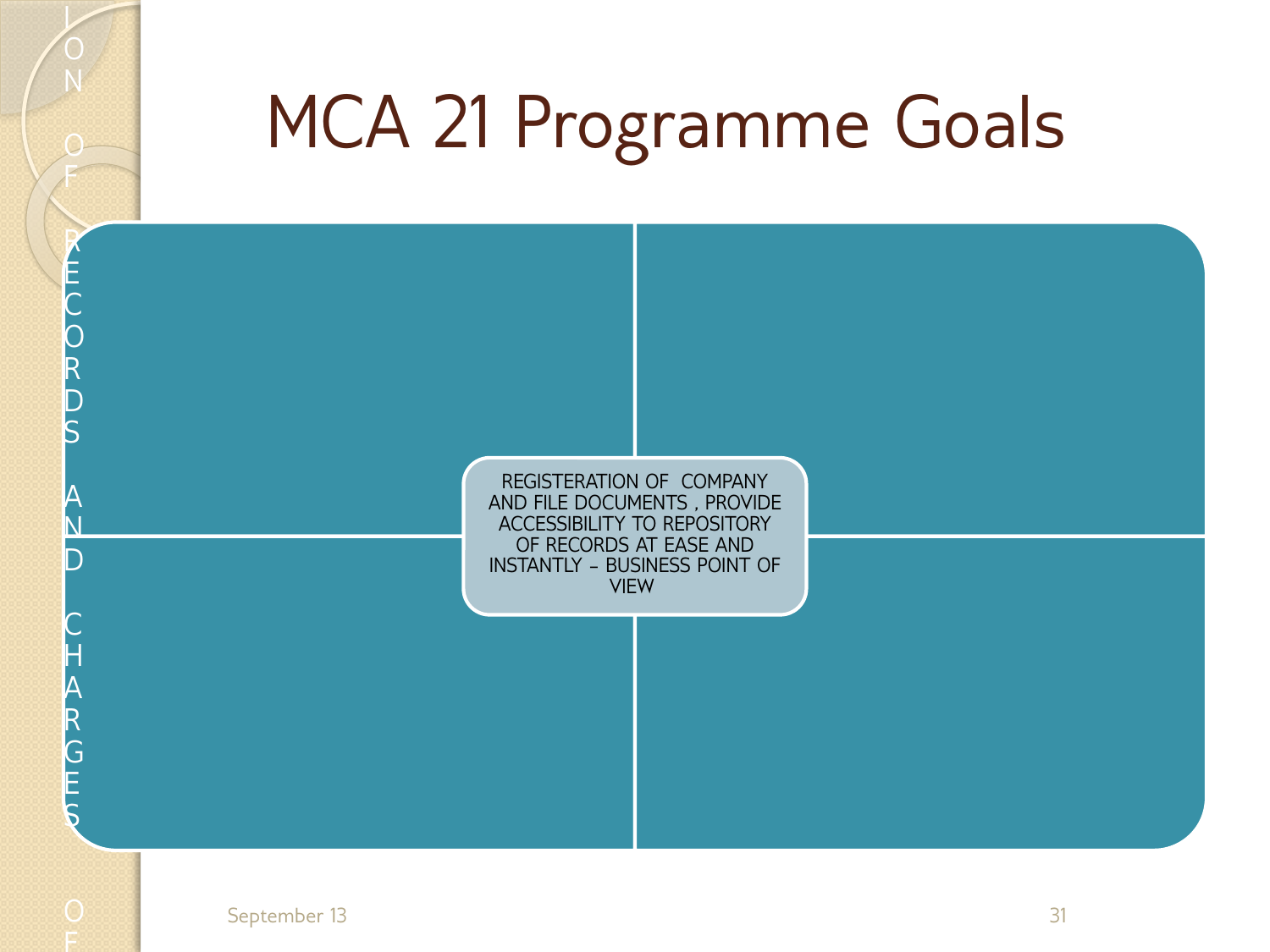

# MCA 21 Programme Goals
REGISTERATION OF  COMPANY AND FILE DOCUMENTS , PROVIDE ACCESSIBILITY TO REPOSITORY OF RECORDS AT EASE AND INSTANTLY – BUSINESS POINT OF VIEW
September 13
31